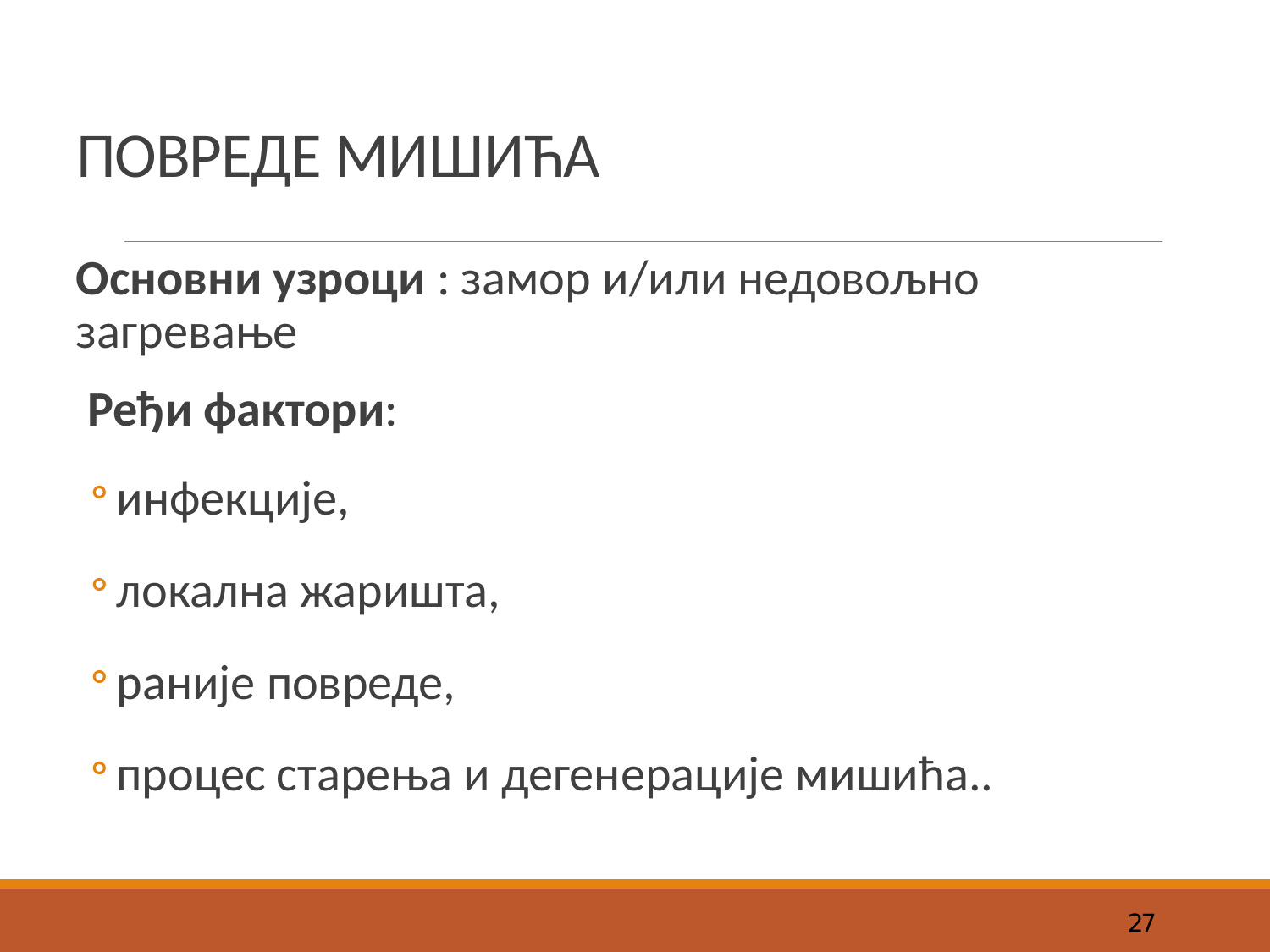

# ПОВРЕДЕ МИШИЋА
Основни узроци : замор и/или недовољно загревање
 Ређи фактори:
инфекције,
локална жаришта,
раније повреде,
процес старења и дегенерације мишића..
27